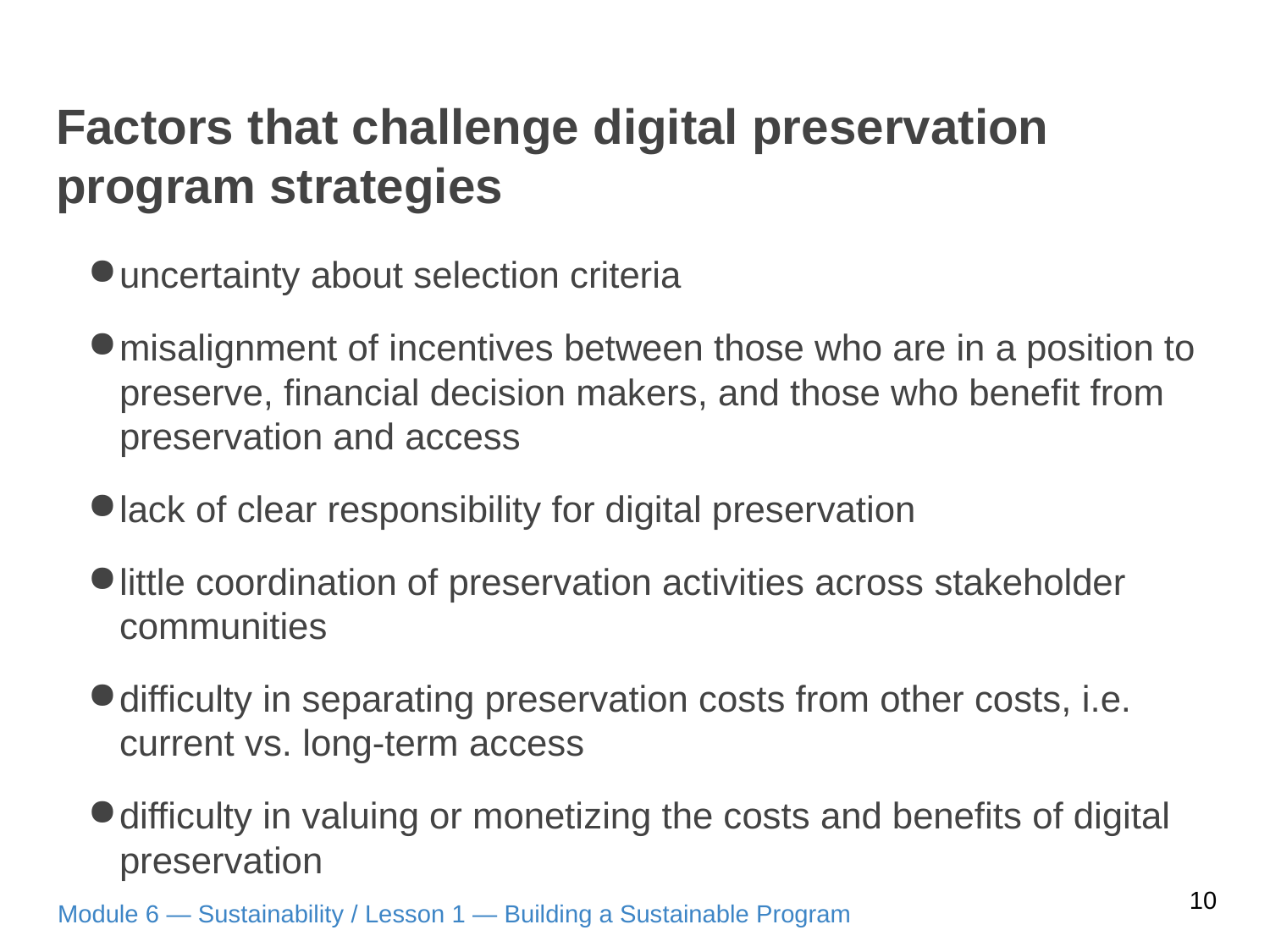

# Factors that challenge digital preservation program strategies
uncertainty about selection criteria
misalignment of incentives between those who are in a position to preserve, financial decision makers, and those who benefit from preservation and access
lack of clear responsibility for digital preservation
little coordination of preservation activities across stakeholder communities
difficulty in separating preservation costs from other costs, i.e. current vs. long-term access
difficulty in valuing or monetizing the costs and benefits of digital preservation
10
Module 6 — Sustainability / Lesson 1 — Building a Sustainable Program